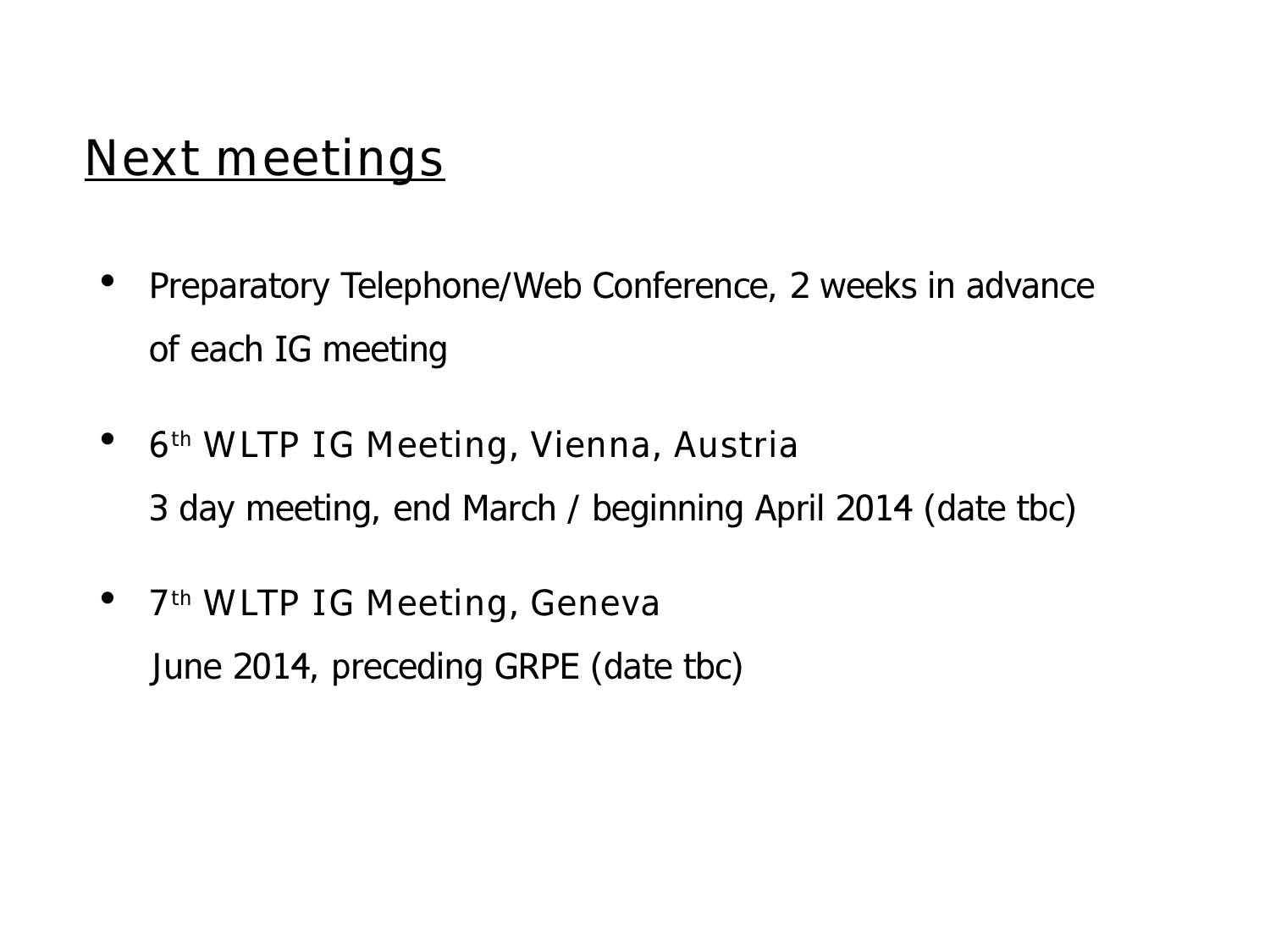

Next meetings
Preparatory Telephone/Web Conference, 2 weeks in advance
of each IG meeting
6th WLTP IG Meeting, Vienna, Austria
3 day meeting, end March / beginning April 2014 (date tbc)
7th WLTP IG Meeting, Geneva
June 2014, preceding GRPE (date tbc)